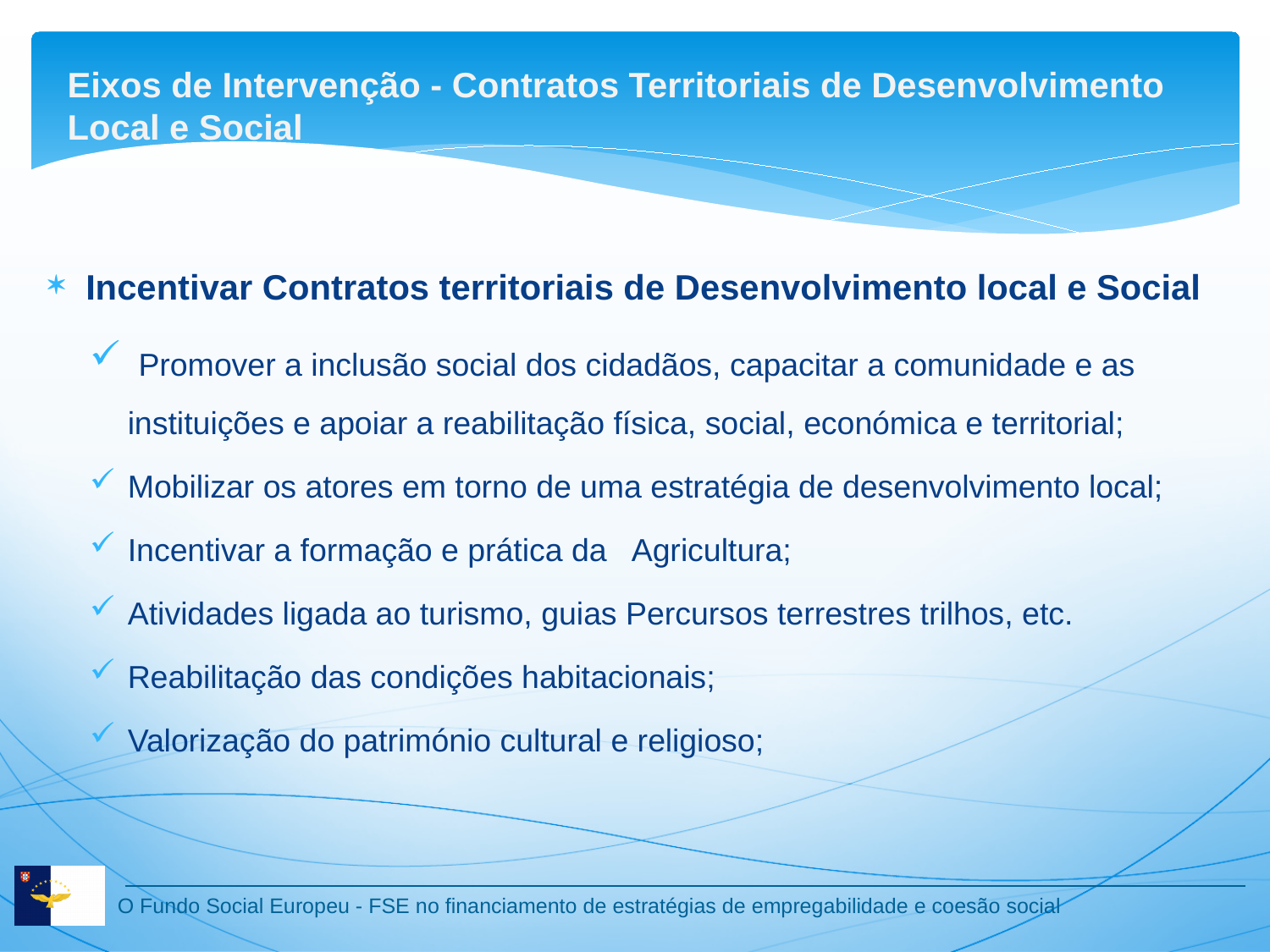

Eixos de Intervenção - Contratos Territoriais de Desenvolvimento Local e Social
Incentivar Contratos territoriais de Desenvolvimento local e Social
 Promover a inclusão social dos cidadãos, capacitar a comunidade e as instituições e apoiar a reabilitação física, social, económica e territorial;
Mobilizar os atores em torno de uma estratégia de desenvolvimento local;
Incentivar a formação e prática da   Agricultura;
Atividades ligada ao turismo, guias Percursos terrestres trilhos, etc.
Reabilitação das condições habitacionais;
Valorização do património cultural e religioso;